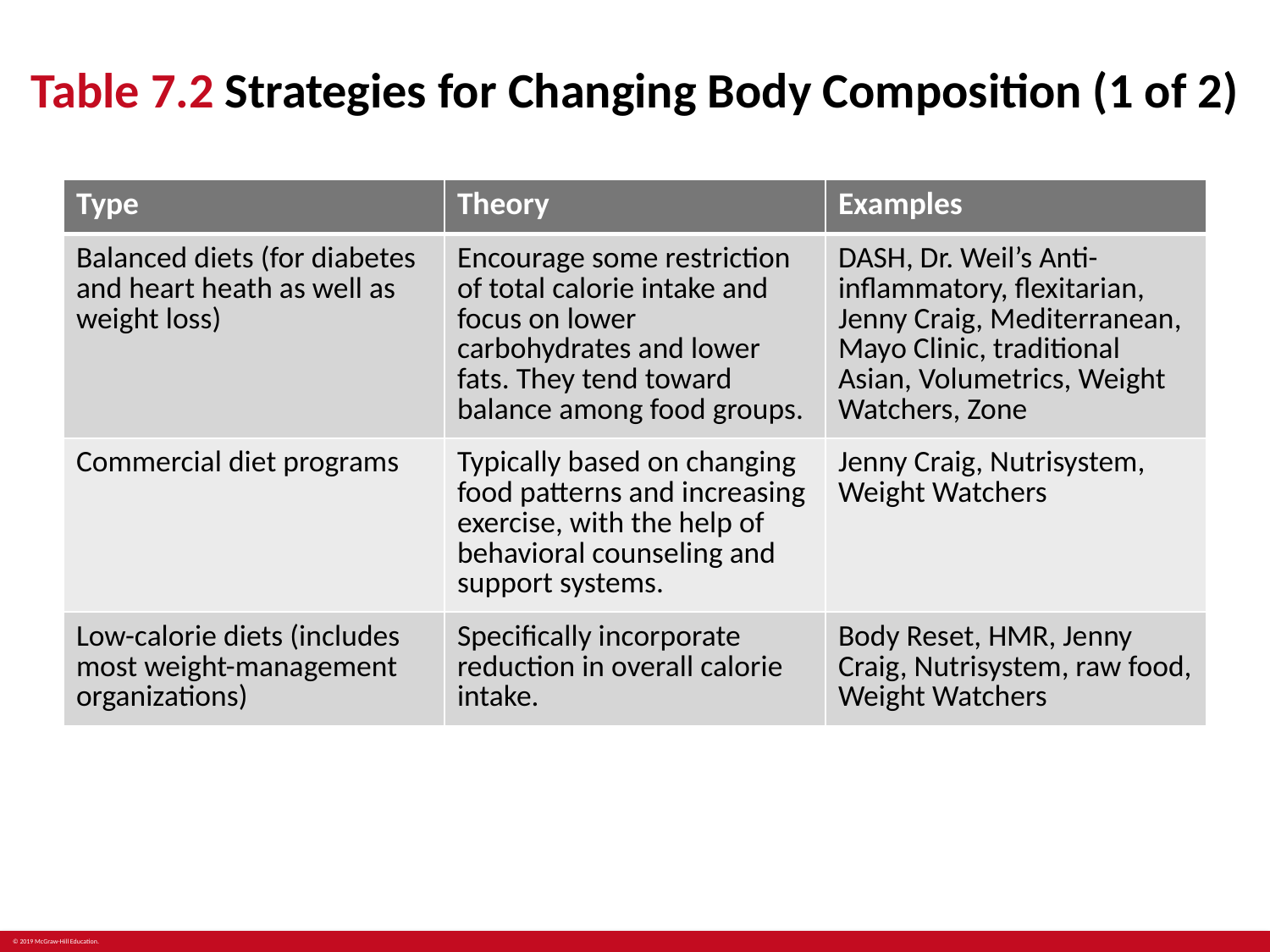

# Table 7.2 Strategies for Changing Body Composition (1 of 2)
| Type | Theory | Examples |
| --- | --- | --- |
| Balanced diets (for diabetes and heart heath as well as weight loss) | Encourage some restriction of total calorie intake and focus on lower carbohydrates and lower fats. They tend toward balance among food groups. | DASH, Dr. Weil’s Anti-inflammatory, flexitarian, Jenny Craig, Mediterranean, Mayo Clinic, traditional Asian, Volumetrics, Weight Watchers, Zone |
| Commercial diet programs | Typically based on changing food patterns and increasing exercise, with the help of behavioral counseling and support systems. | Jenny Craig, Nutrisystem, Weight Watchers |
| Low-calorie diets (includes most weight-management organizations) | Specifically incorporate reduction in overall calorie intake. | Body Reset, HMR, Jenny Craig, Nutrisystem, raw food, Weight Watchers |